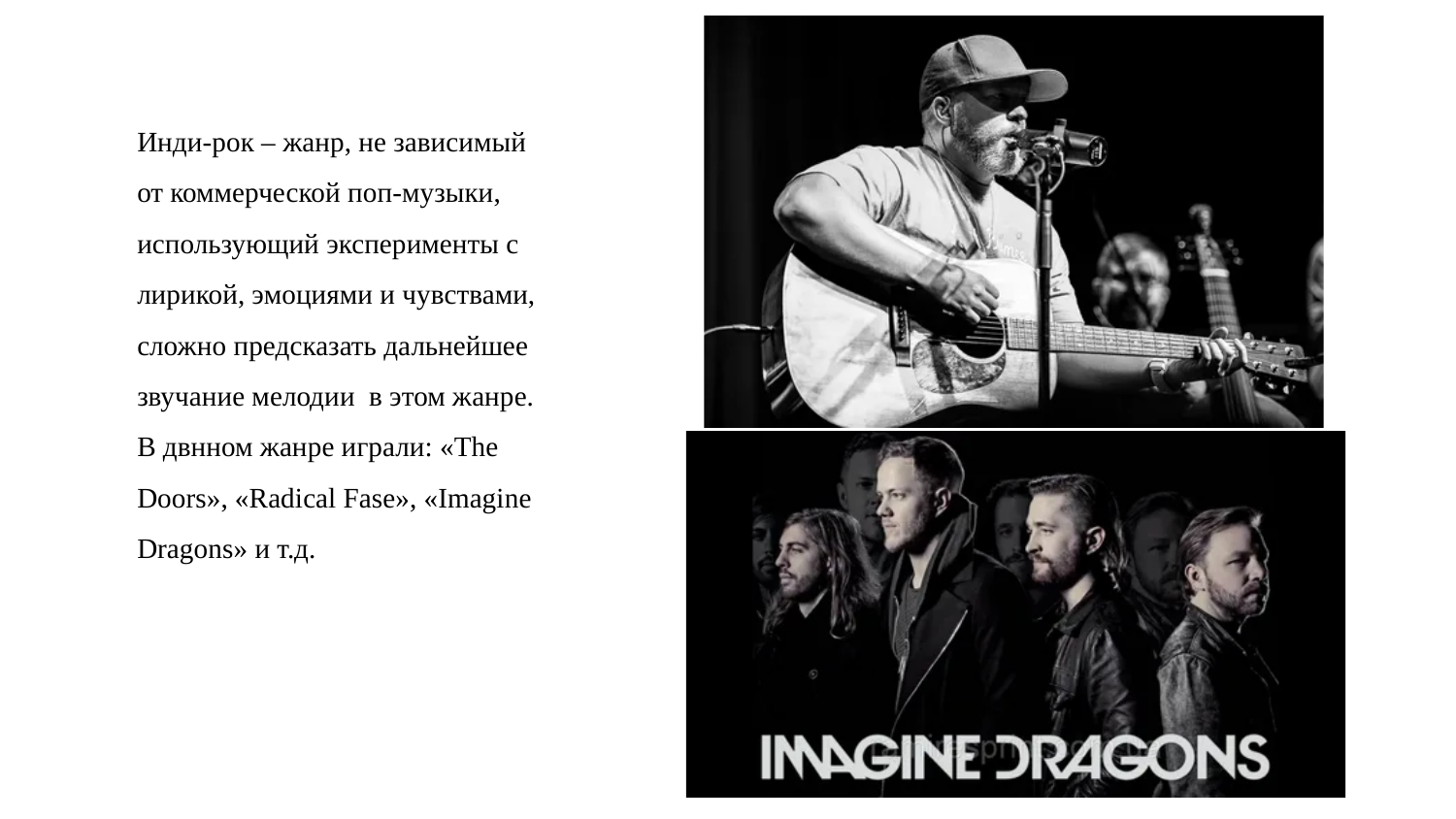

Инди-рок – жанр, не зависимый от коммерческой поп-музыки, использующий эксперименты с лирикой, эмоциями и чувствами, сложно предсказать дальнейшее звучание мелодии  в этом жанре. В двнном жанре играли: «The Doors», «Radical Fase», «Imagine Dragons» и т.д.